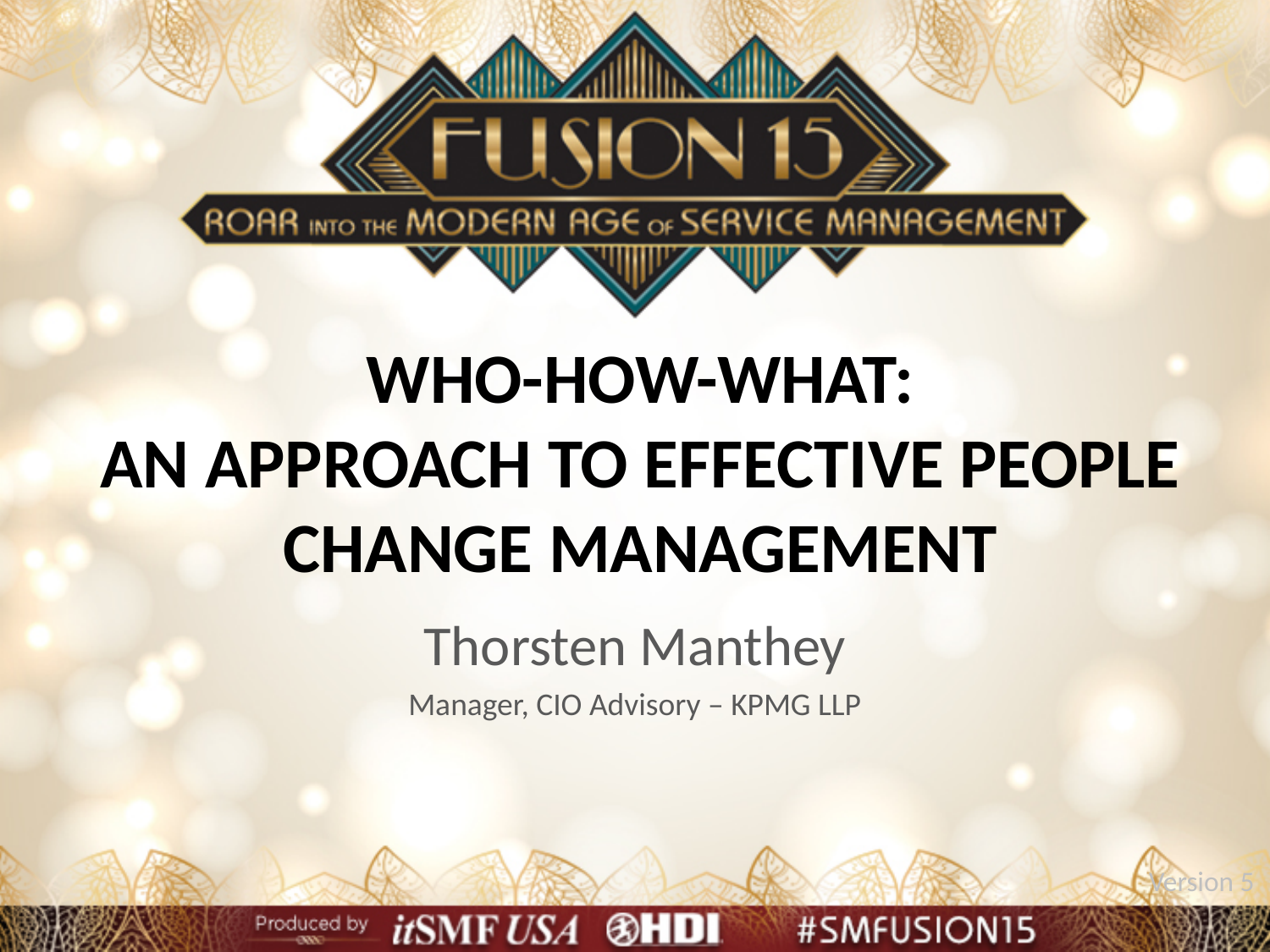

# WHO-HOW-WHAT: AN APPROACH TO EFFECTIVE PEOPLE CHANGE MANAGEMENT
Thorsten Manthey
Manager, CIO Advisory – KPMG LLP
Version 5